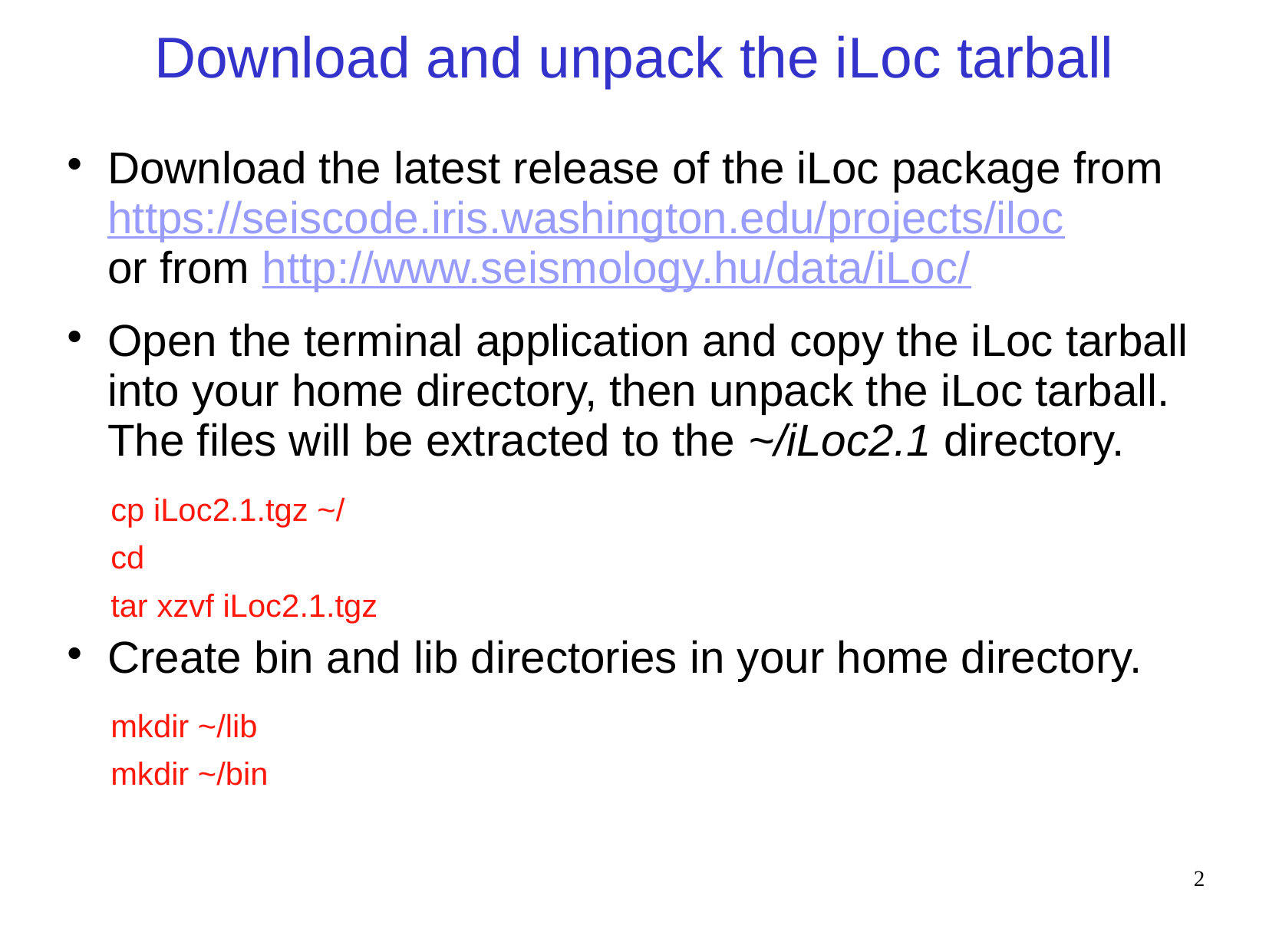

# Download and unpack the iLoc tarball
Download the latest release of the iLoc package from https://seiscode.iris.washington.edu/projects/iloc
or from http://www.seismology.hu/data/iLoc/
Open the terminal application and copy the iLoc tarball into your home directory, then unpack the iLoc tarball. The files will be extracted to the ~/iLoc2.1 directory.
cp iLoc2.1.tgz ~/
cd
tar xzvf iLoc2.1.tgz
Create bin and lib directories in your home directory.
mkdir ~/lib
mkdir ~/bin

2